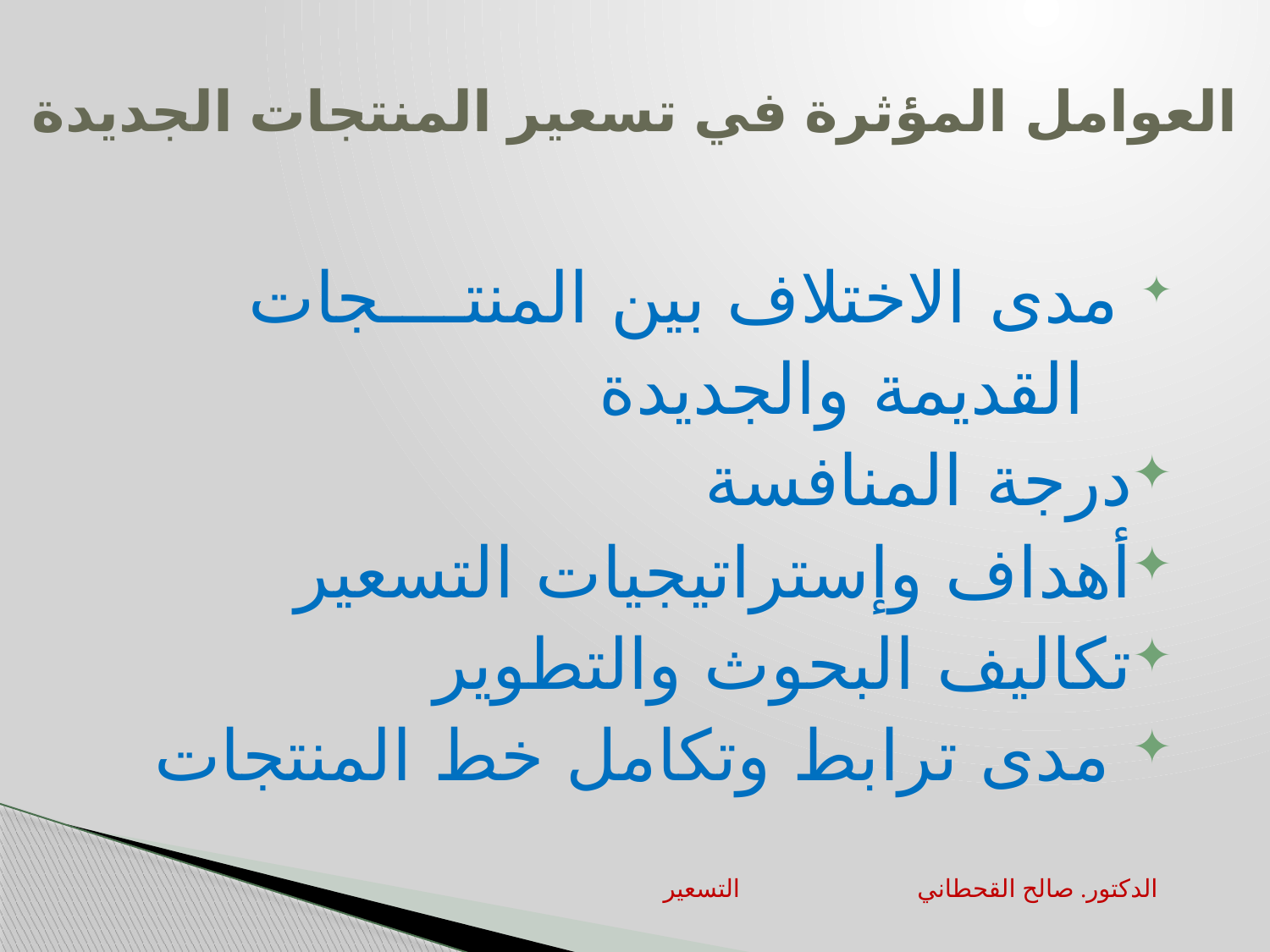

# العوامل المؤثرة في تسعير المنتجات الجديدة
 مدى الاختلاف بين المنتــــجات
    القديمة والجديدة
درجة المنافسة
أهداف وإستراتيجيات التسعير
تكاليف البحوث والتطوير
 مدى ترابط وتكامل خط المنتجات
التسعير		الدكتور. صالح القحطاني